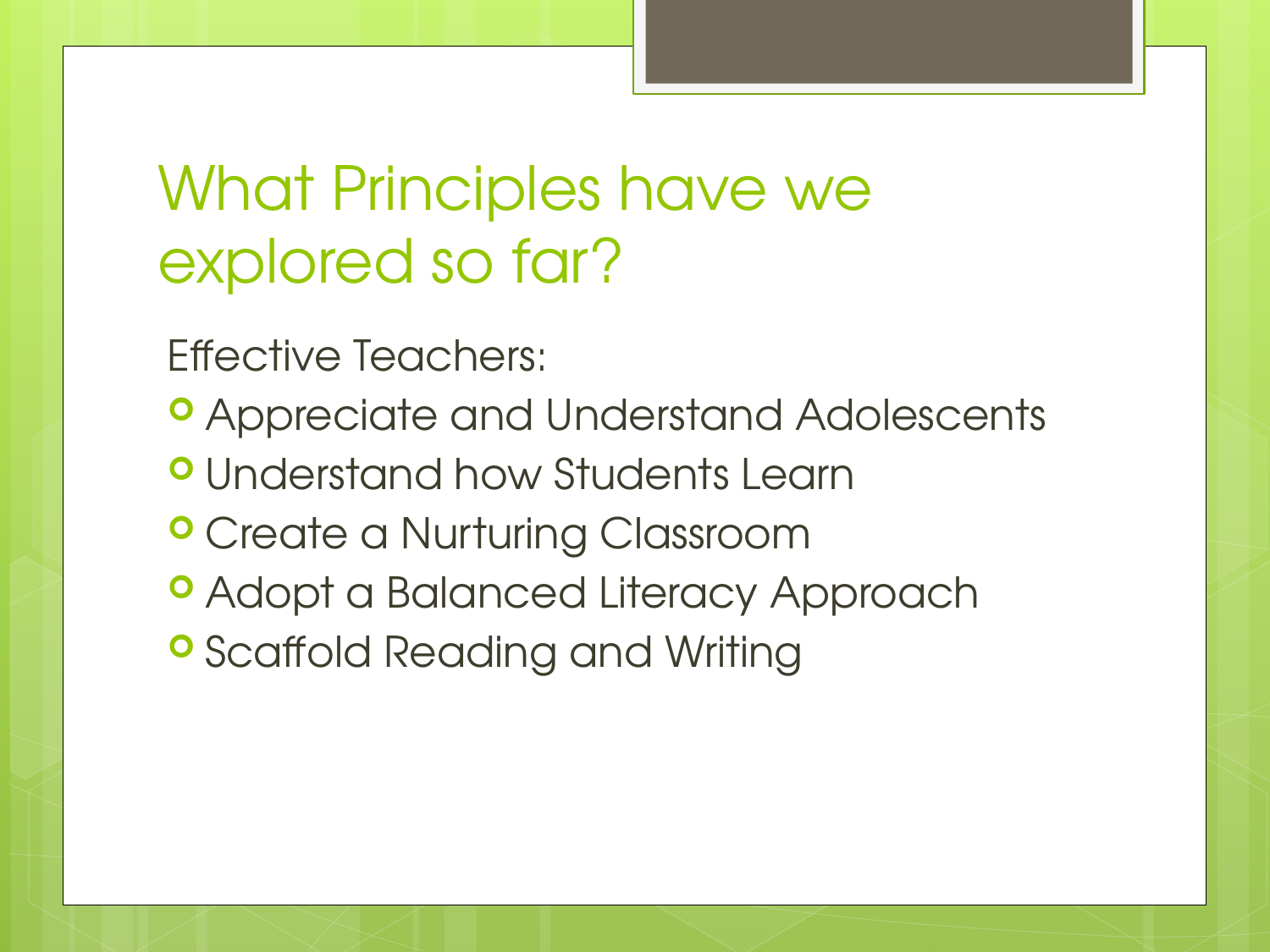

# What Principles have we explored so far?
Effective Teachers:
Appreciate and Understand Adolescents
Understand how Students Learn
Create a Nurturing Classroom
Adopt a Balanced Literacy Approach
Scaffold Reading and Writing